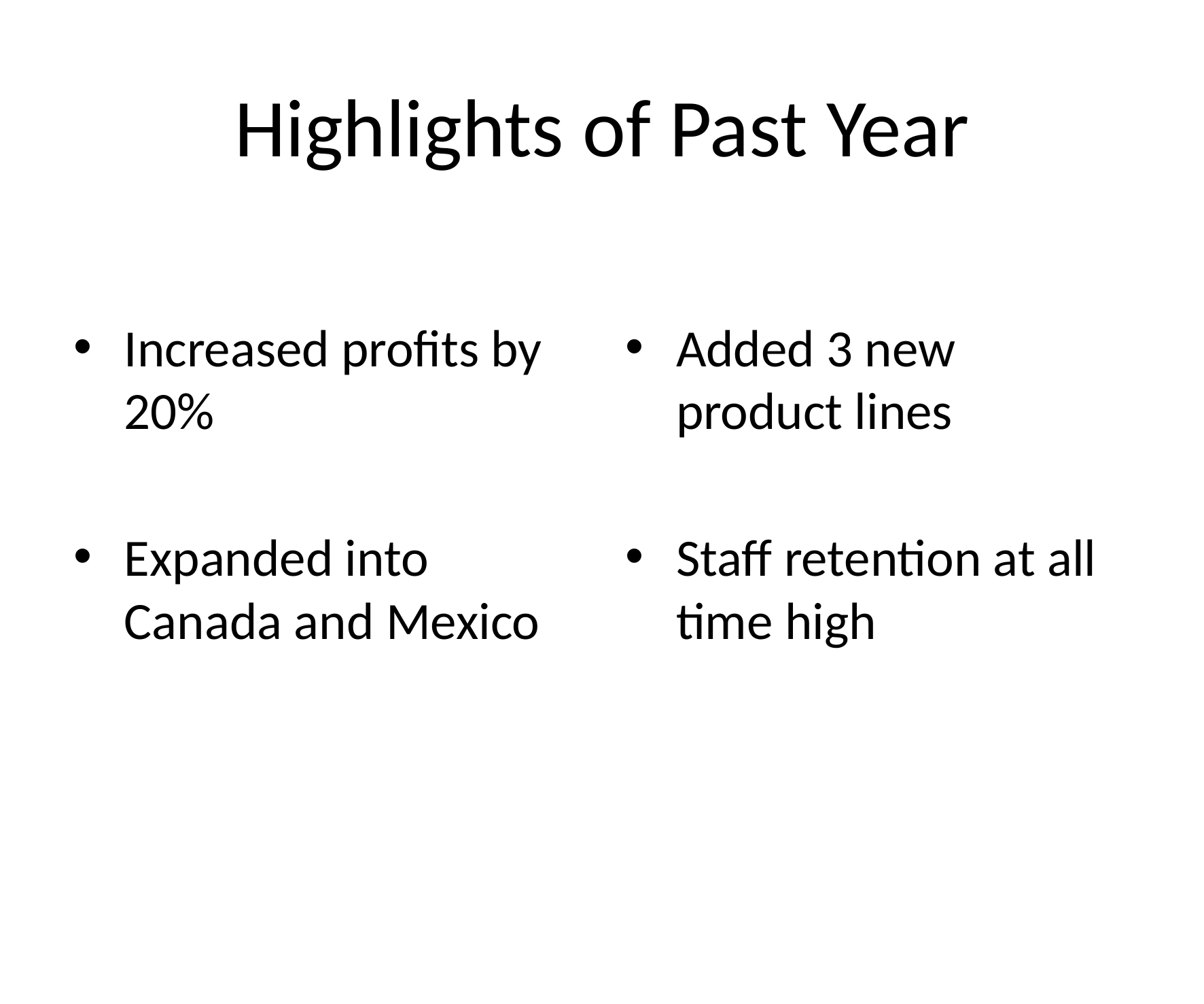

# Highlights of Past Year

Increased profits by 20%

Expanded into Canada and Mexico

Added 3 new product lines

Staff retention at all time high